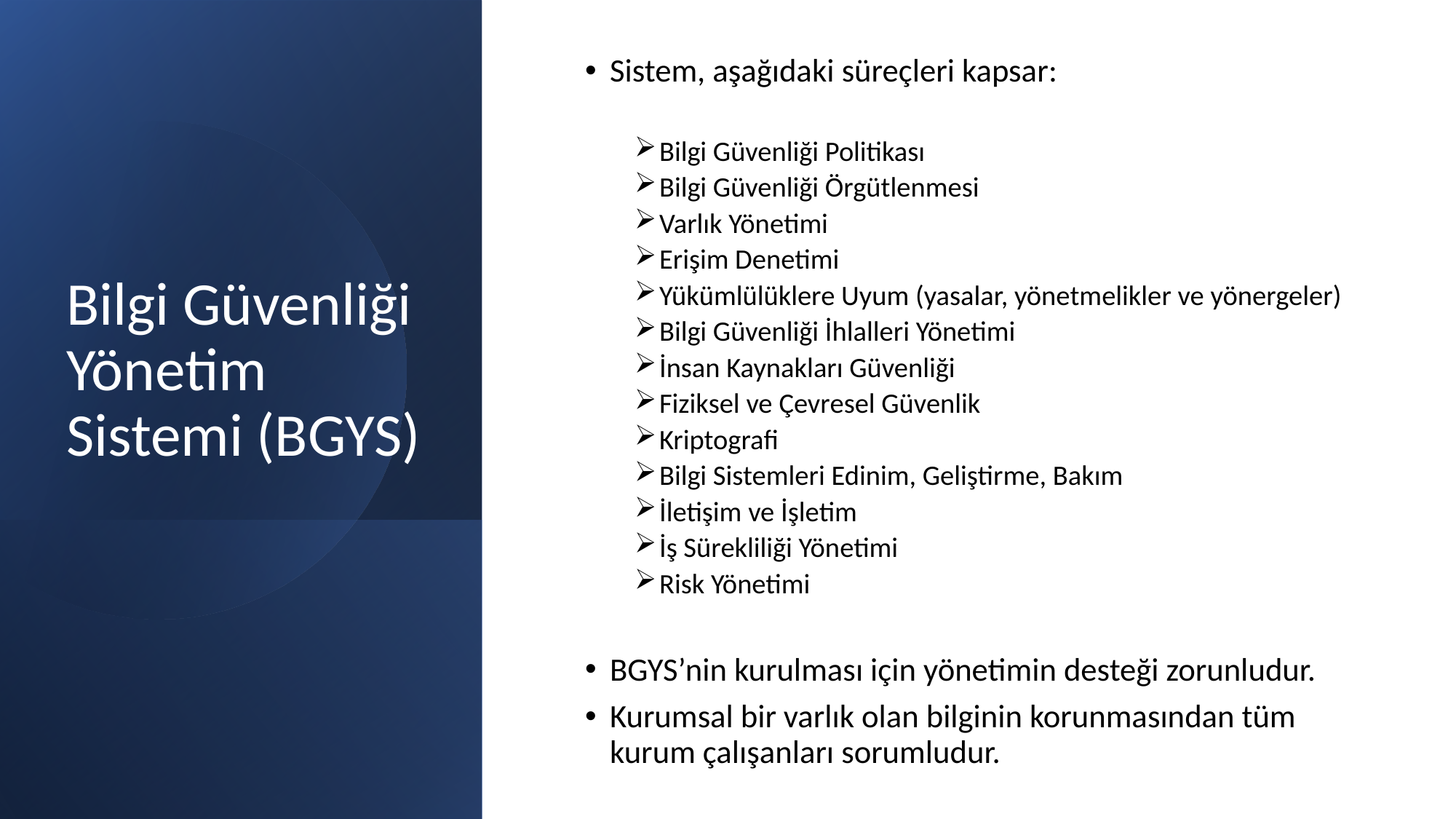

Sistem, aşağıdaki süreçleri kapsar:

Bilgi Güvenliği Politikası
Bilgi Güvenliği Örgütlenmesi
Varlık Yönetimi
Erişim Denetimi
Yükümlülüklere Uyum (yasalar, yönetmelikler ve yönergeler)
Bilgi Güvenliği İhlalleri Yönetimi
İnsan Kaynakları Güvenliği
Fiziksel ve Çevresel Güvenlik
Kriptografi
Bilgi Sistemleri Edinim, Geliştirme, Bakım
İletişim ve İşletim
İş Sürekliliği Yönetimi
Risk Yönetimi

BGYS’nin kurulması için yönetimin desteği zorunludur.
Kurumsal bir varlık olan bilginin korunmasından tüm kurum çalışanları sorumludur.
# Bilgi Güvenliği Yönetim Sistemi (BGYS)